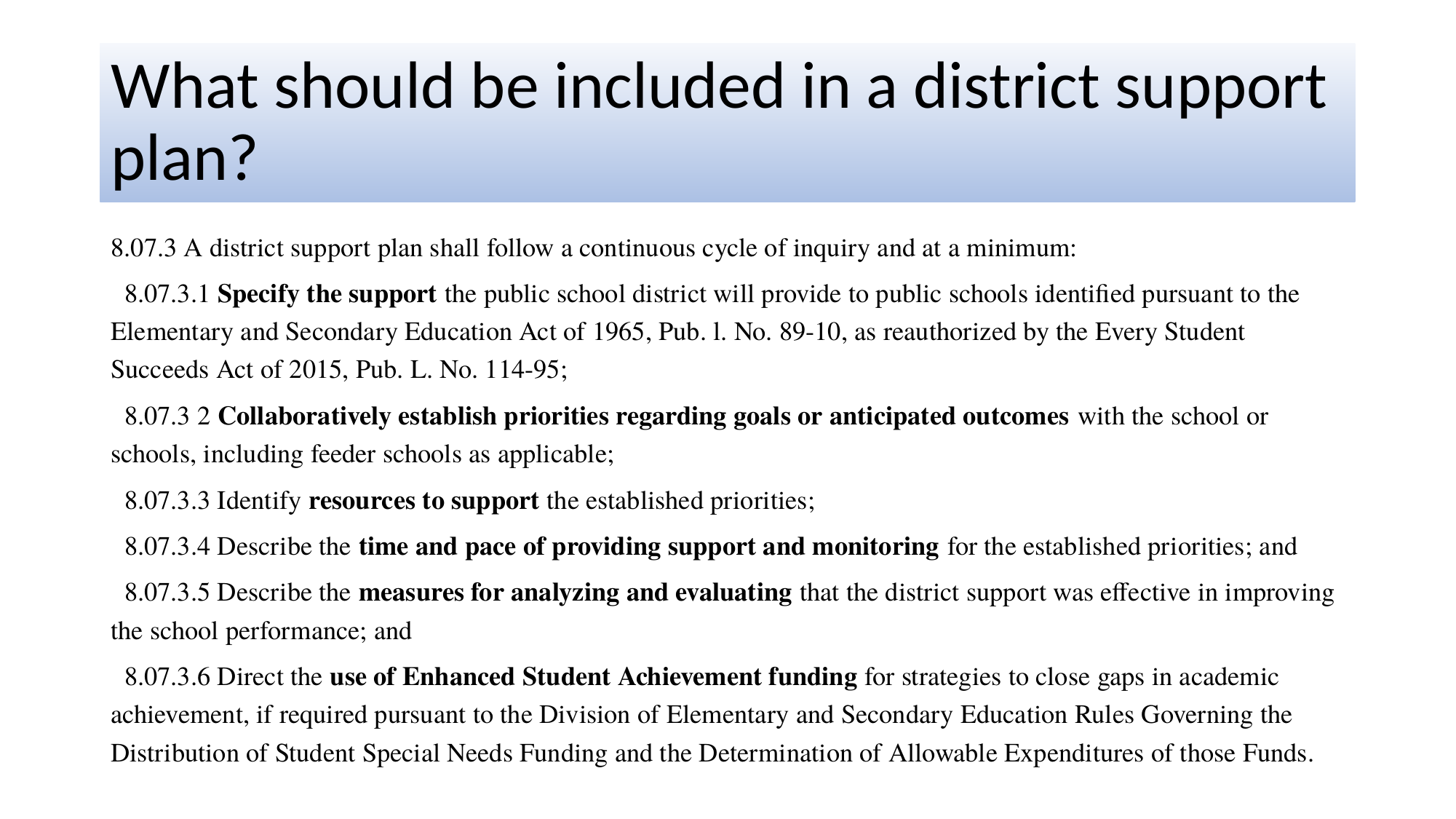

# What should be included in a district support plan?
8.07.3 A district support plan shall follow a continuous cycle of inquiry and at a minimum:
  8.07.3.1 Specify the support the public school district will provide to public schools identified pursuant to the Elementary and Secondary Education Act of 1965, Pub. l. No. 89-10, as reauthorized by the Every Student Succeeds Act of 2015, Pub. L. No. 114-95;
  8.07.3 2 Collaboratively establish priorities regarding goals or anticipated outcomes with the school or schools, including feeder schools as applicable;
  8.07.3.3 Identify resources to support the established priorities;
  8.07.3.4 Describe the time and pace of providing support and monitoring for the established priorities; and
  8.07.3.5 Describe the measures for analyzing and evaluating that the district support was effective in improving the school performance; and
  8.07.3.6 Direct the use of Enhanced Student Achievement funding for strategies to close gaps in academic achievement, if required pursuant to the Division of Elementary and Secondary Education Rules Governing the Distribution of Student Special Needs Funding and the Determination of Allowable Expenditures of those Funds.